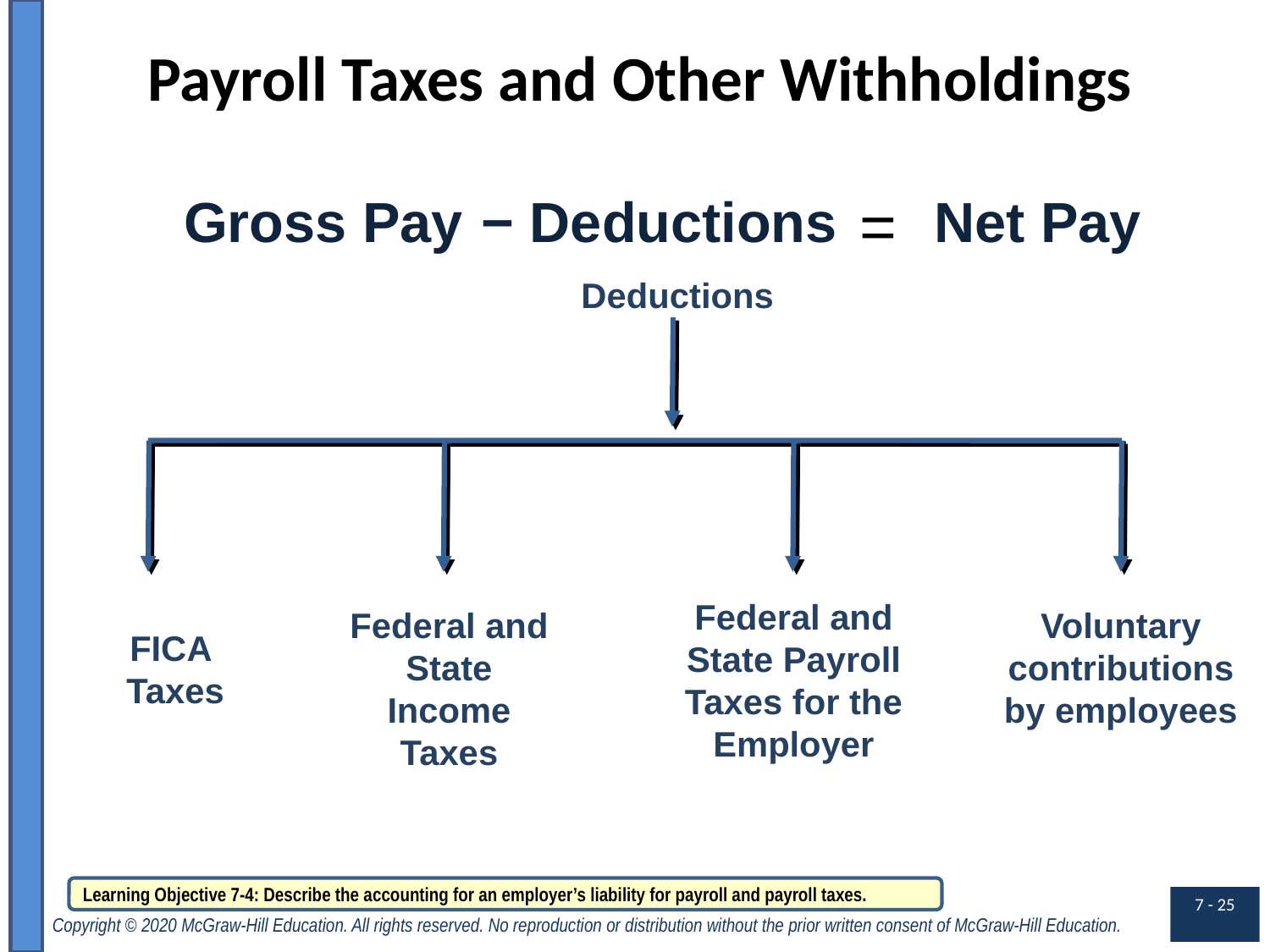

# Payroll Taxes and Other Withholdings
Gross Pay
− Deductions
=
Net Pay
Deductions

Federal and State Payroll Taxes for the Employer
Federal and State Income Taxes
Voluntary contributions by employees
FICA
Taxes
Learning Objective 7-4: Describe the accounting for an employer’s liability for payroll and payroll taxes.